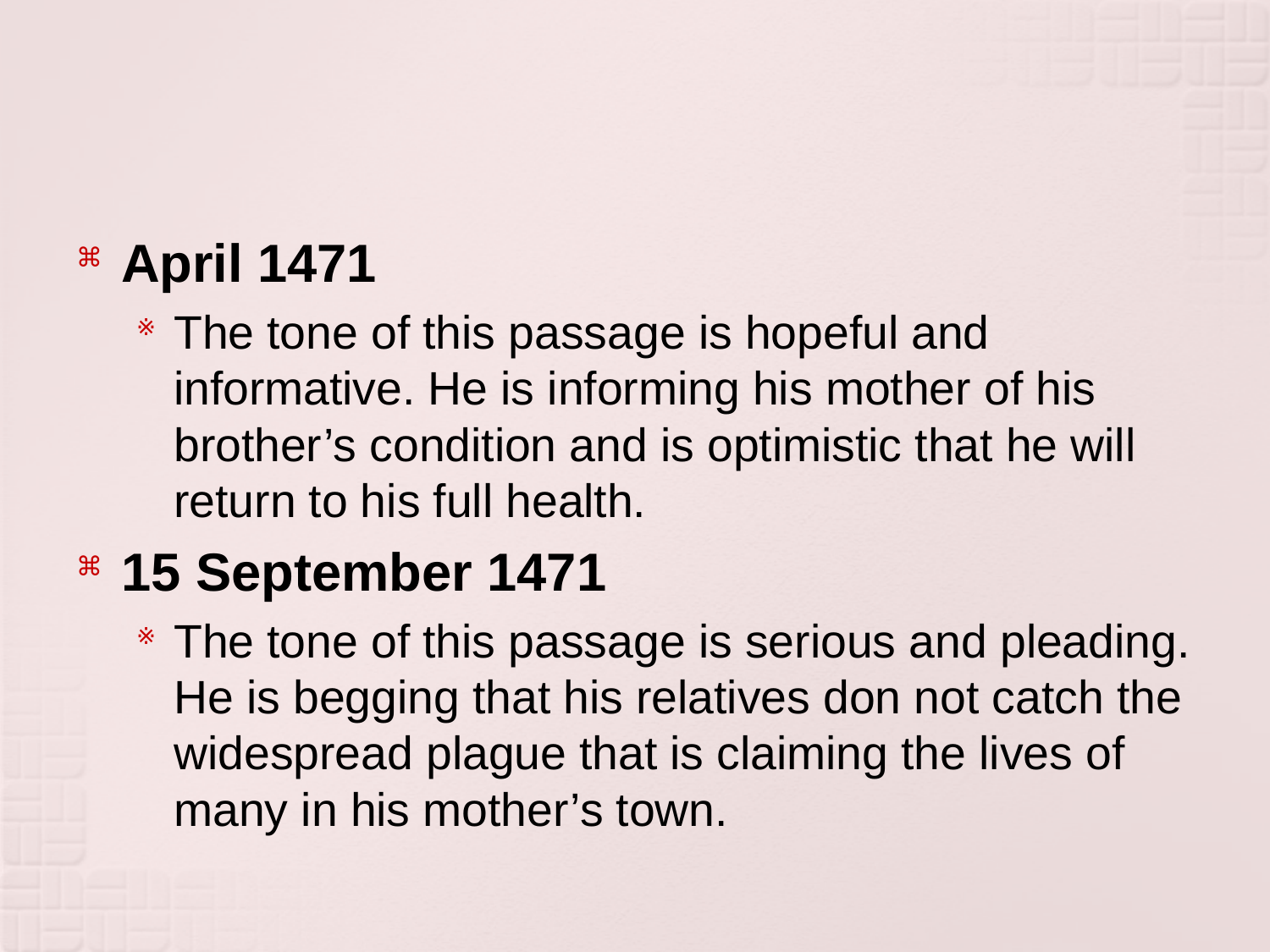

#
April 1471
The tone of this passage is hopeful and informative. He is informing his mother of his brother’s condition and is optimistic that he will return to his full health.
15 September 1471
The tone of this passage is serious and pleading. He is begging that his relatives don not catch the widespread plague that is claiming the lives of many in his mother’s town.